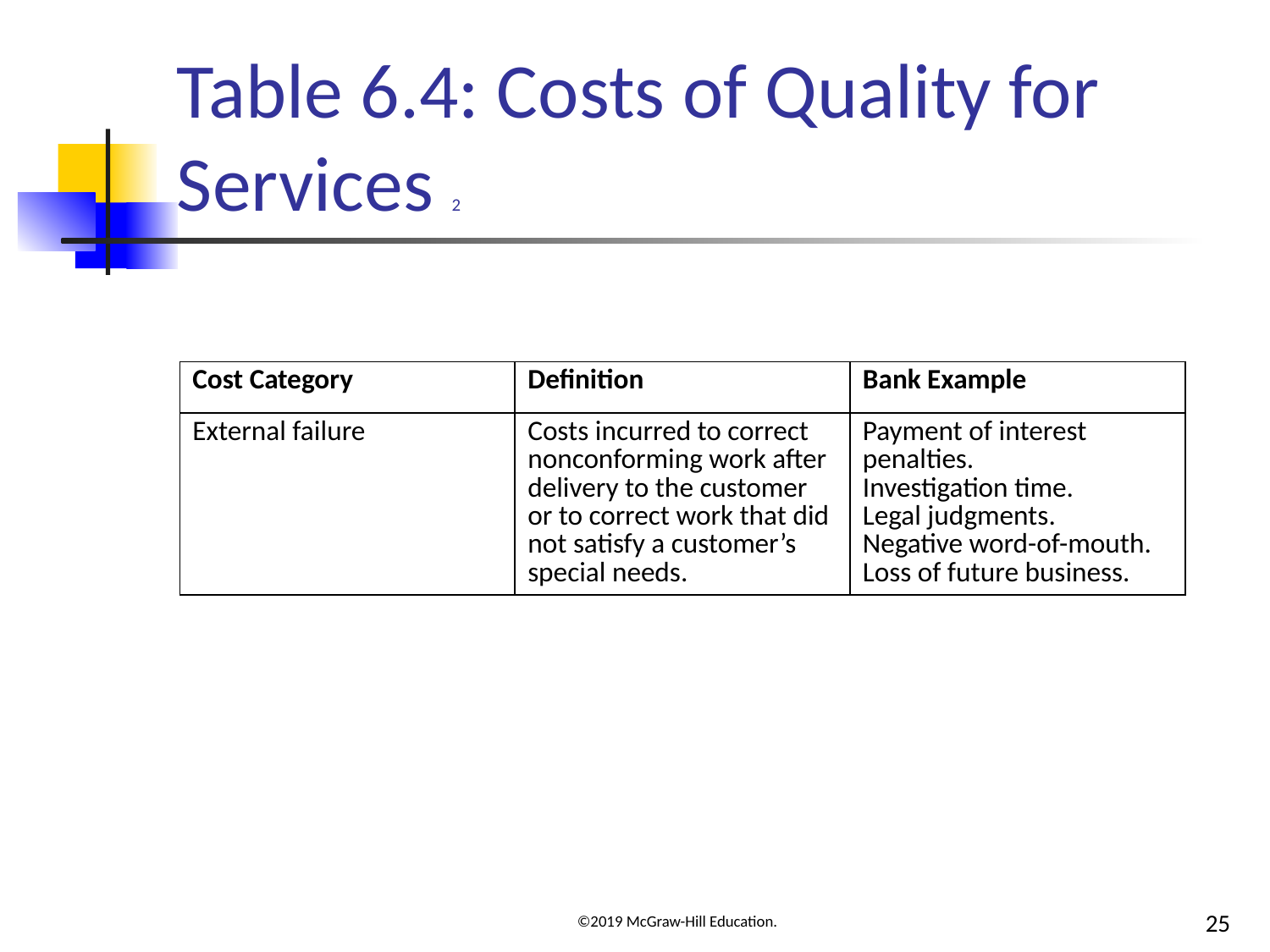

# Table 6.4: Costs of Quality for Services 2
| Cost Category | Definition | Bank Example |
| --- | --- | --- |
| External failure | Costs incurred to correct nonconforming work after delivery to the customer or to correct work that did not satisfy a customer’s special needs. | Payment of interest penalties. Investigation time. Legal judgments. Negative word-of-mouth. Loss of future business. |